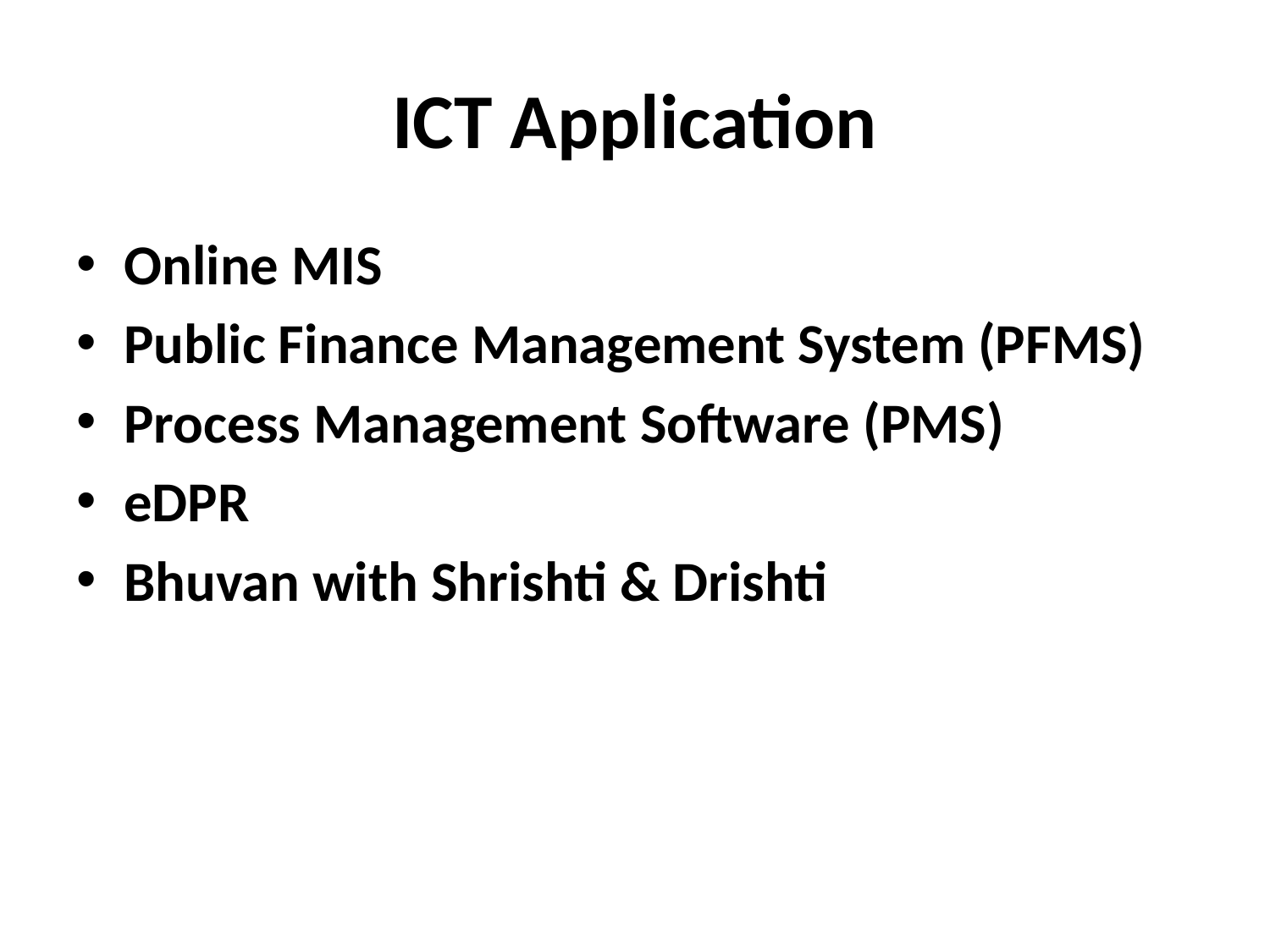

# ICT Application
Online MIS
Public Finance Management System (PFMS)
Process Management Software (PMS)
eDPR
Bhuvan with Shrishti & Drishti